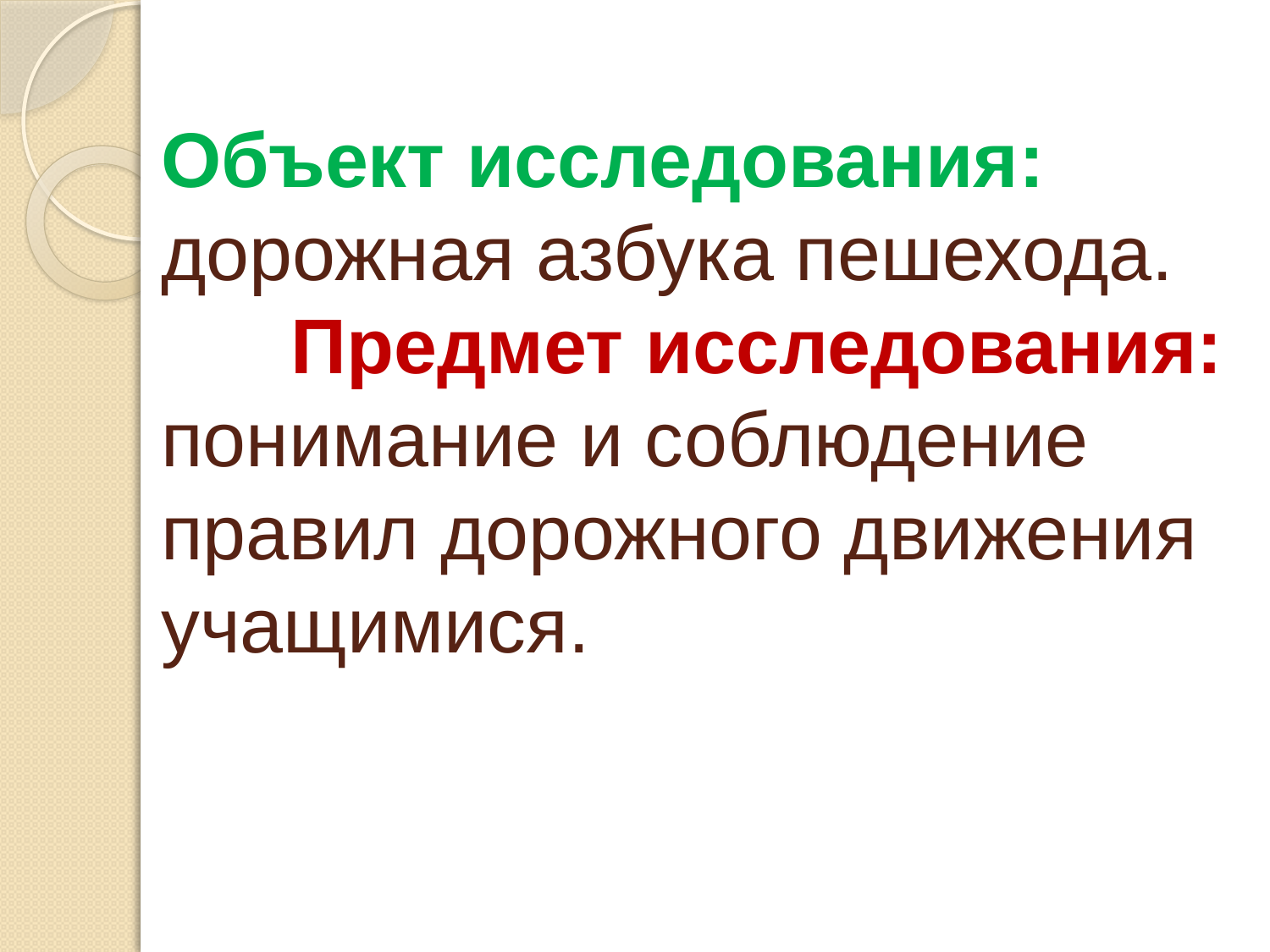

# Объект исследования: дорожная азбука пешехода. Предмет исследования: понимание и соблюдение правил дорожного движения учащимися.